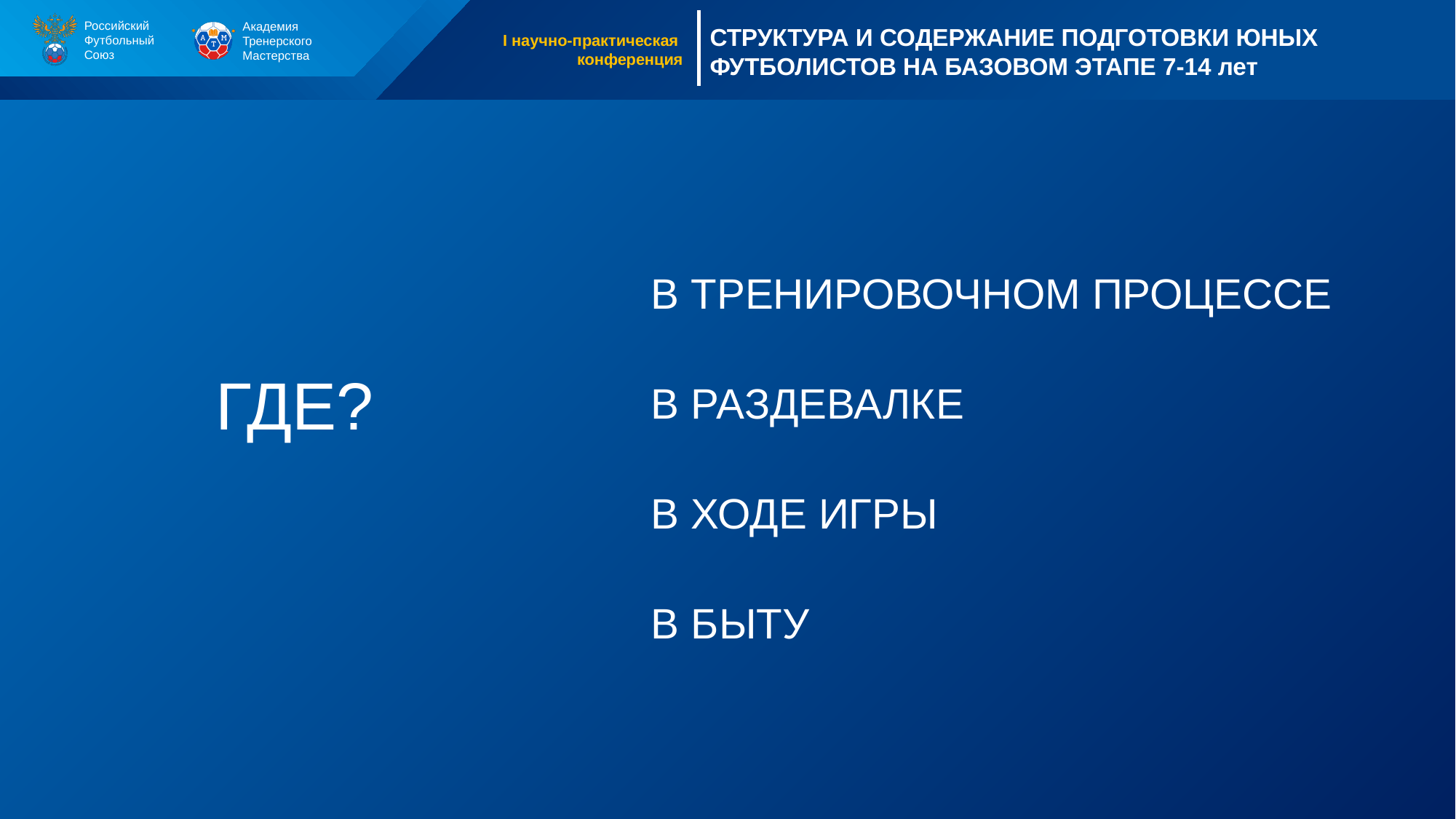

В ТРЕНИРОВОЧНОМ ПРОЦЕССЕ
В РАЗДЕВАЛКЕ
В ХОДЕ ИГРЫ
В БЫТУ

# ГДЕ?